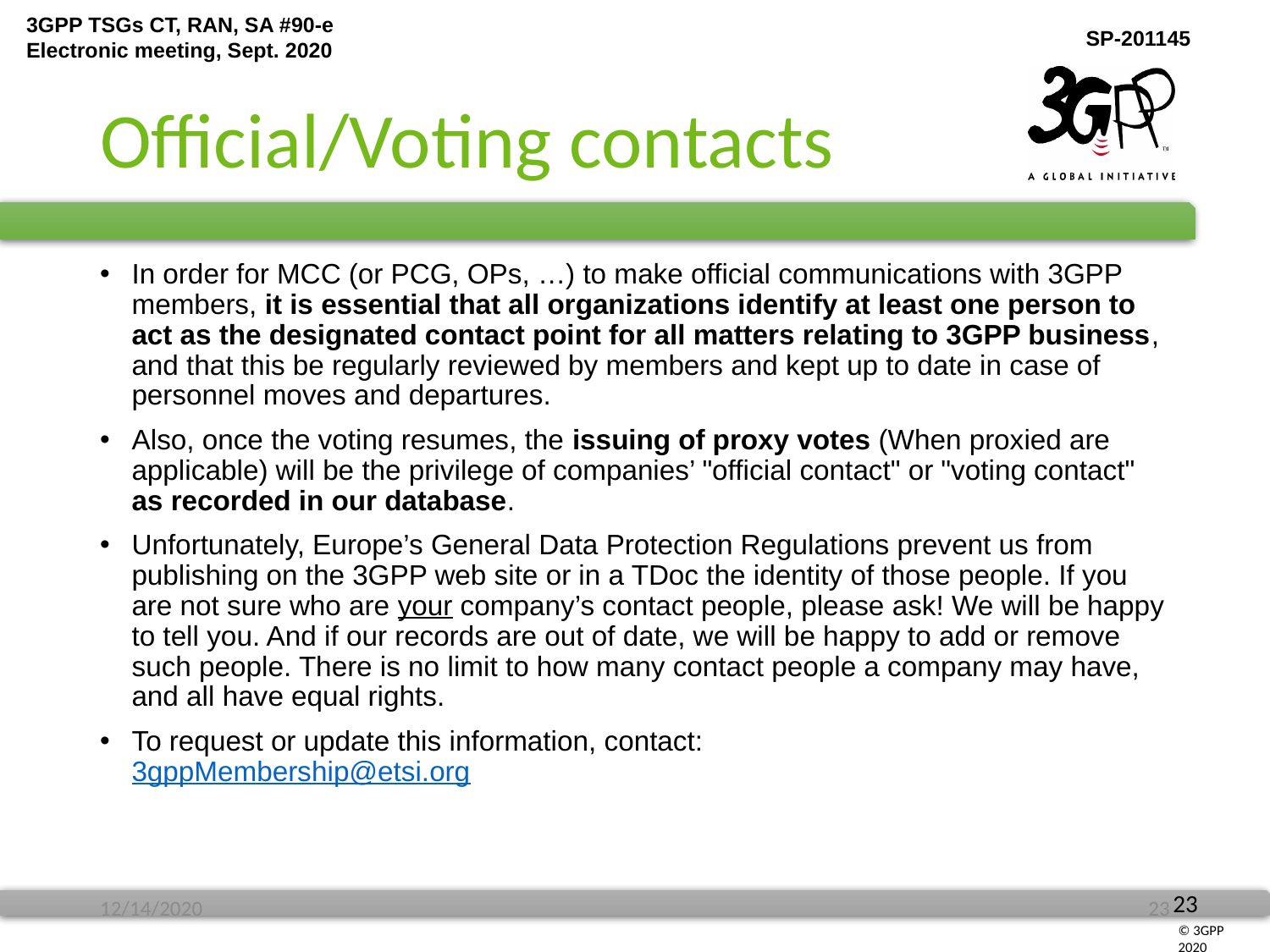

# Official/Voting contacts
In order for MCC (or PCG, OPs, …) to make official communications with 3GPP members, it is essential that all organizations identify at least one person to act as the designated contact point for all matters relating to 3GPP business, and that this be regularly reviewed by members and kept up to date in case of personnel moves and departures.
Also, once the voting resumes, the issuing of proxy votes (When proxied are applicable) will be the privilege of companies’ "official contact" or "voting contact" as recorded in our database.
Unfortunately, Europe’s General Data Protection Regulations prevent us from publishing on the 3GPP web site or in a TDoc the identity of those people. If you are not sure who are your company’s contact people, please ask! We will be happy to tell you. And if our records are out of date, we will be happy to add or remove such people. There is no limit to how many contact people a company may have, and all have equal rights.
To request or update this information, contact:
3gppMembership@etsi.org
12/14/2020
23